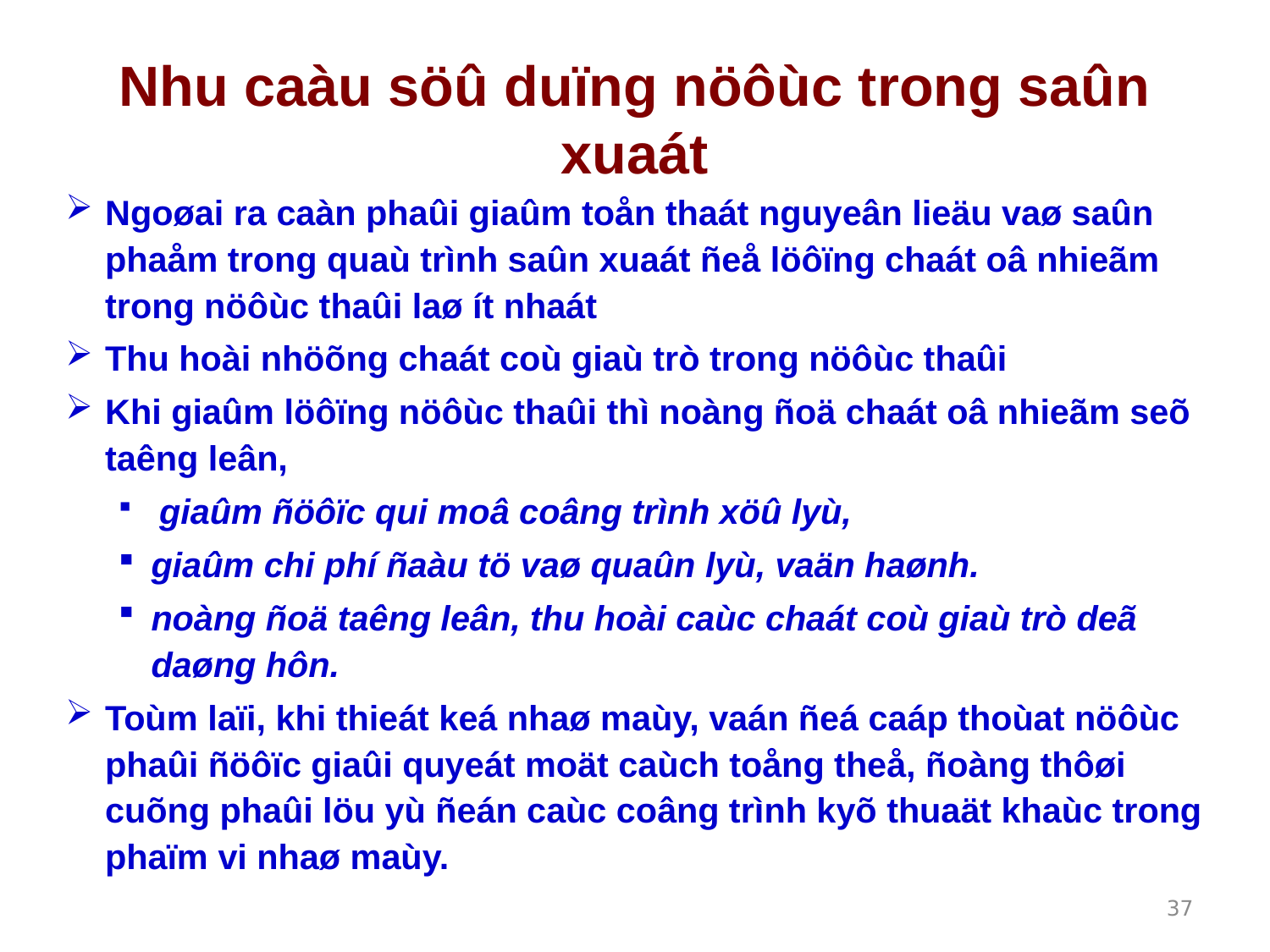

# Nhu caàu söû duïng nöôùc trong saûn xuaát
Ngoøai ra caàn phaûi giaûm toån thaát nguyeân lieäu vaø saûn phaåm trong quaù trình saûn xuaát ñeå löôïng chaát oâ nhieãm trong nöôùc thaûi laø ít nhaát
Thu hoài nhöõng chaát coù giaù trò trong nöôùc thaûi
Khi giaûm löôïng nöôùc thaûi thì noàng ñoä chaát oâ nhieãm seõ taêng leân,
 giaûm ñöôïc qui moâ coâng trình xöû lyù,
giaûm chi phí ñaàu tö vaø quaûn lyù, vaän haønh.
noàng ñoä taêng leân, thu hoài caùc chaát coù giaù trò deã daøng hôn.
Toùm laïi, khi thieát keá nhaø maùy, vaán ñeá caáp thoùat nöôùc phaûi ñöôïc giaûi quyeát moät caùch toång theå, ñoàng thôøi cuõng phaûi löu yù ñeán caùc coâng trình kyõ thuaät khaùc trong phaïm vi nhaø maùy.
37